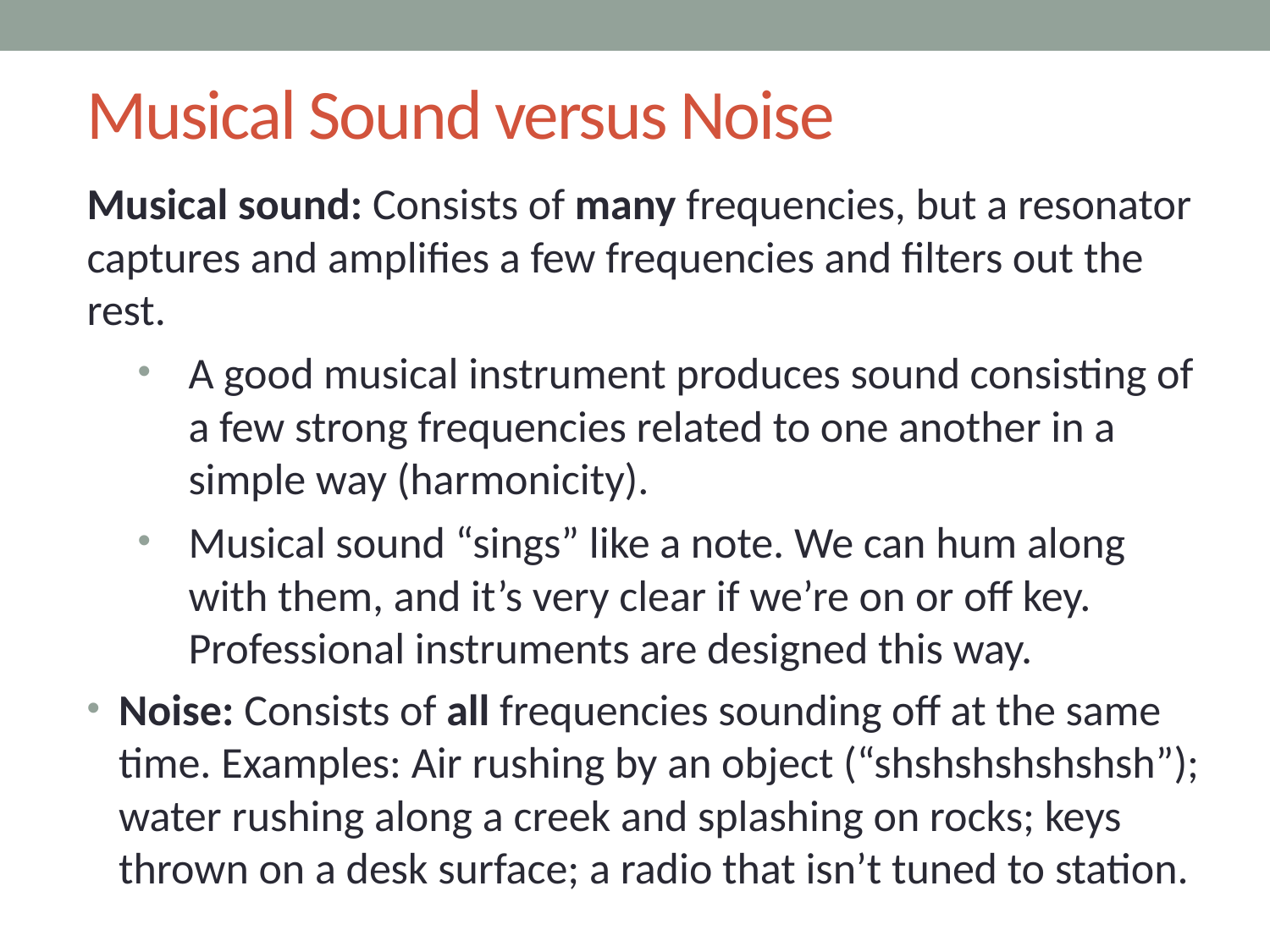

# Musical Sound versus Noise
Musical sound: Consists of many frequencies, but a resonator captures and amplifies a few frequencies and filters out the rest.
A good musical instrument produces sound consisting of a few strong frequencies related to one another in a simple way (harmonicity).
Musical sound “sings” like a note. We can hum along with them, and it’s very clear if we’re on or off key. Professional instruments are designed this way.
Noise: Consists of all frequencies sounding off at the same time. Examples: Air rushing by an object (“shshshshshshsh”); water rushing along a creek and splashing on rocks; keys thrown on a desk surface; a radio that isn’t tuned to station.